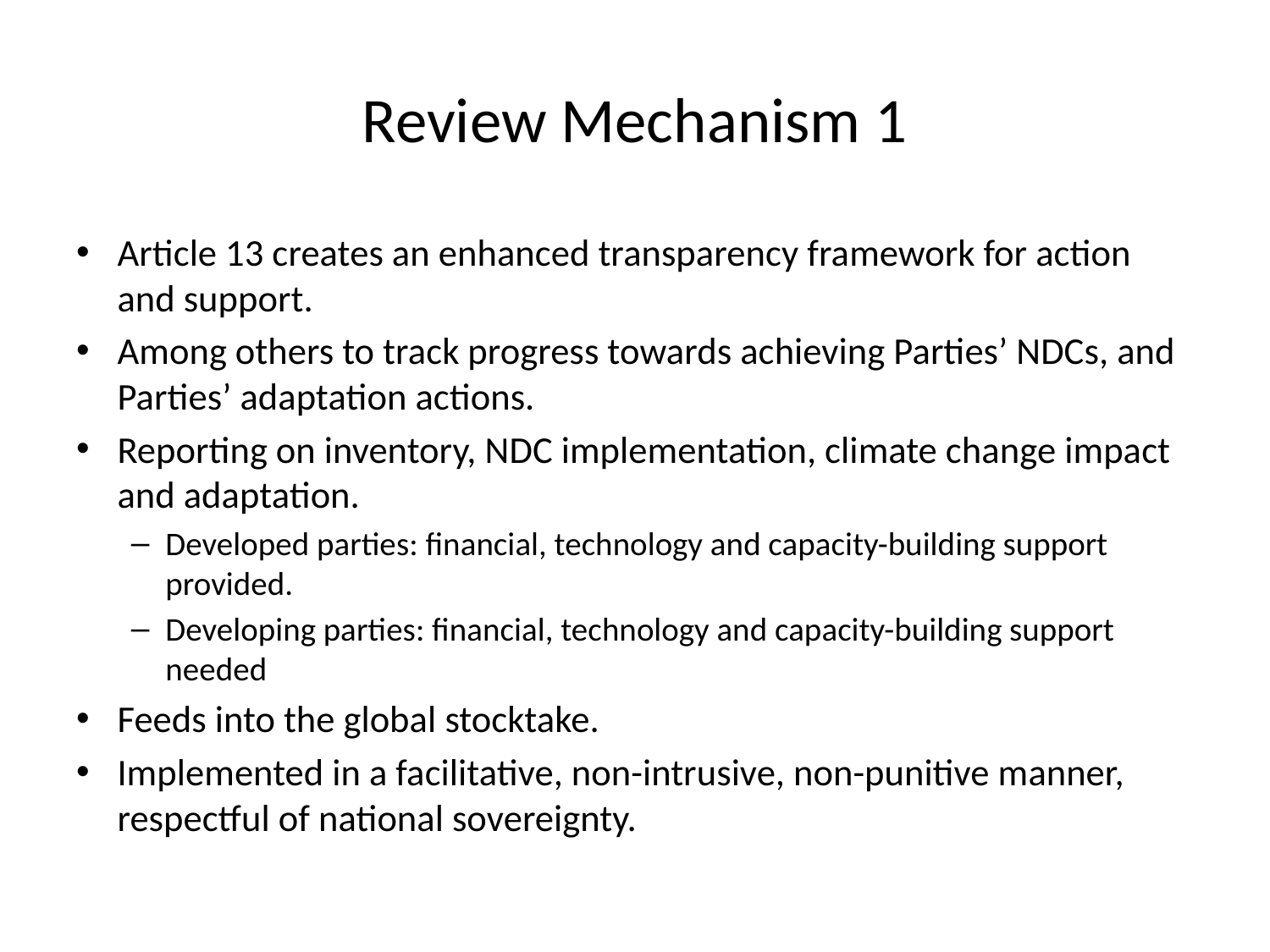

# Review Mechanism 1
Article 13 creates an enhanced transparency framework for action and support.
Among others to track progress towards achieving Parties’ NDCs, and Parties’ adaptation actions.
Reporting on inventory, NDC implementation, climate change impact and adaptation.
Developed parties: financial, technology and capacity-building support provided.
Developing parties: financial, technology and capacity-building support needed
Feeds into the global stocktake.
Implemented in a facilitative, non-intrusive, non-punitive manner, respectful of national sovereignty.